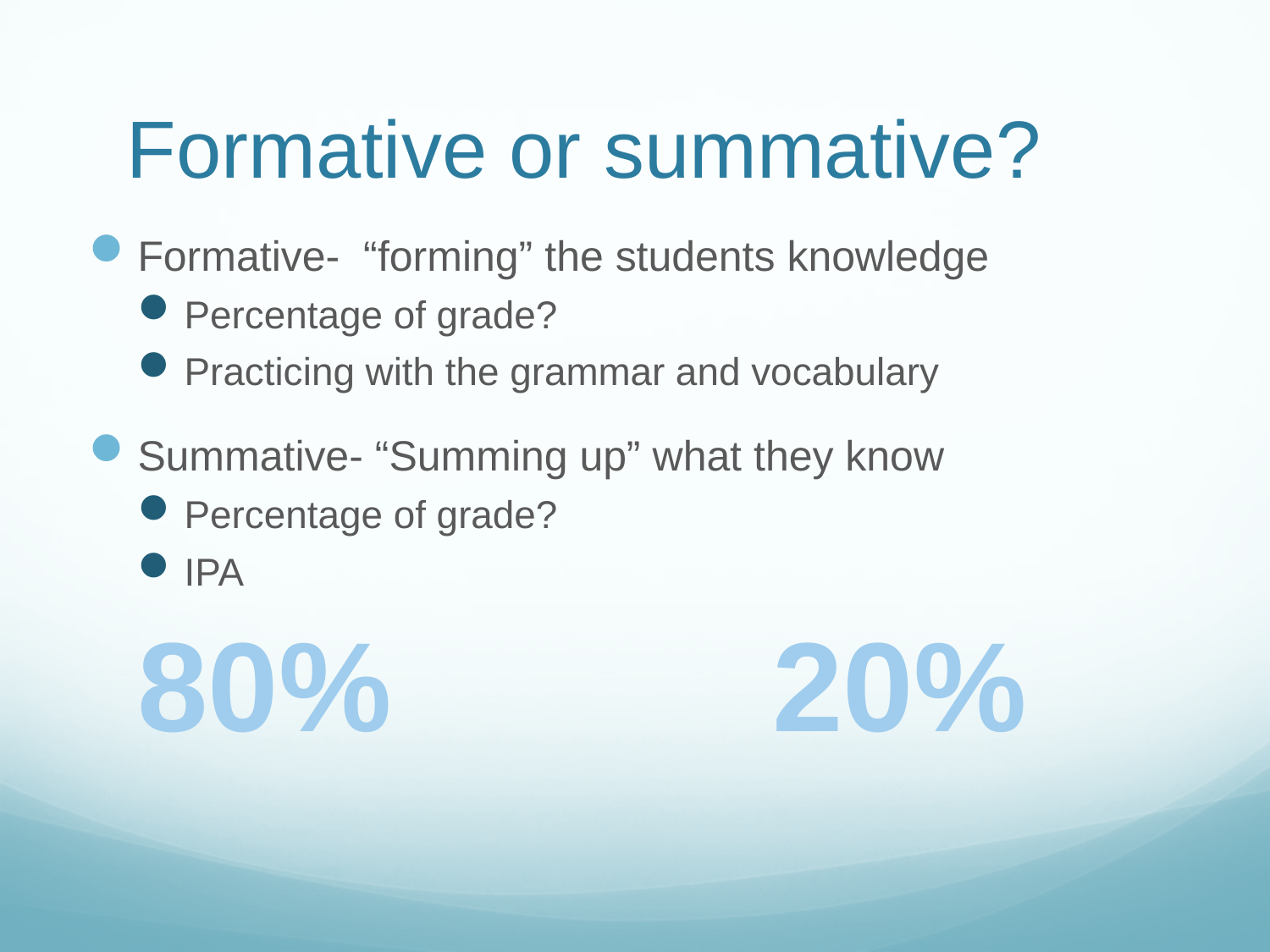

# Formative or summative?
Formative-  “forming” the students knowledge
Percentage of grade?
Practicing with the grammar and vocabulary
Summative- “Summing up” what they know
Percentage of grade?
IPA
80%			20%